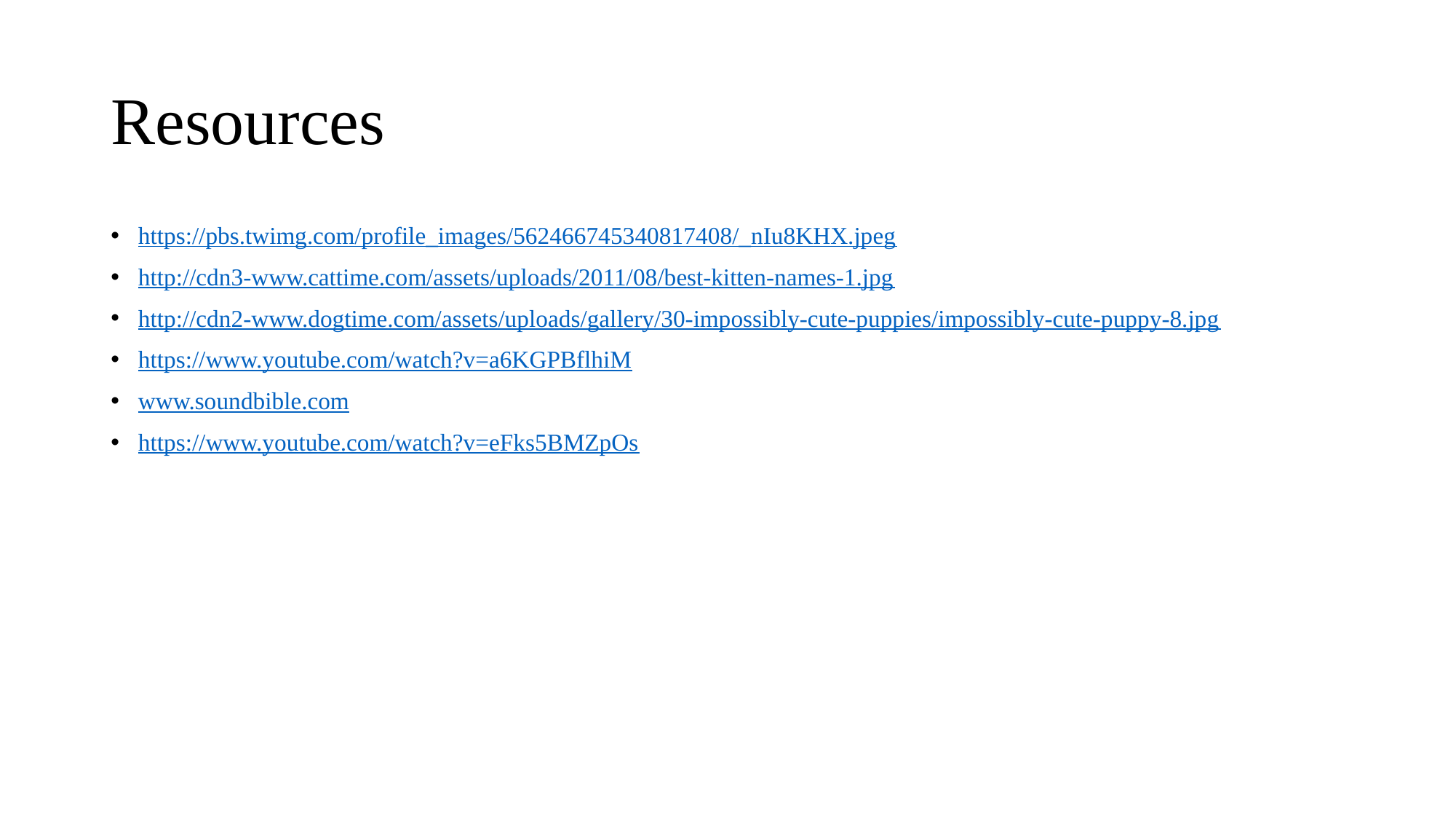

# Resources
https://pbs.twimg.com/profile_images/562466745340817408/_nIu8KHX.jpeg
http://cdn3-www.cattime.com/assets/uploads/2011/08/best-kitten-names-1.jpg
http://cdn2-www.dogtime.com/assets/uploads/gallery/30-impossibly-cute-puppies/impossibly-cute-puppy-8.jpg
https://www.youtube.com/watch?v=a6KGPBflhiM
www.soundbible.com
https://www.youtube.com/watch?v=eFks5BMZpOs